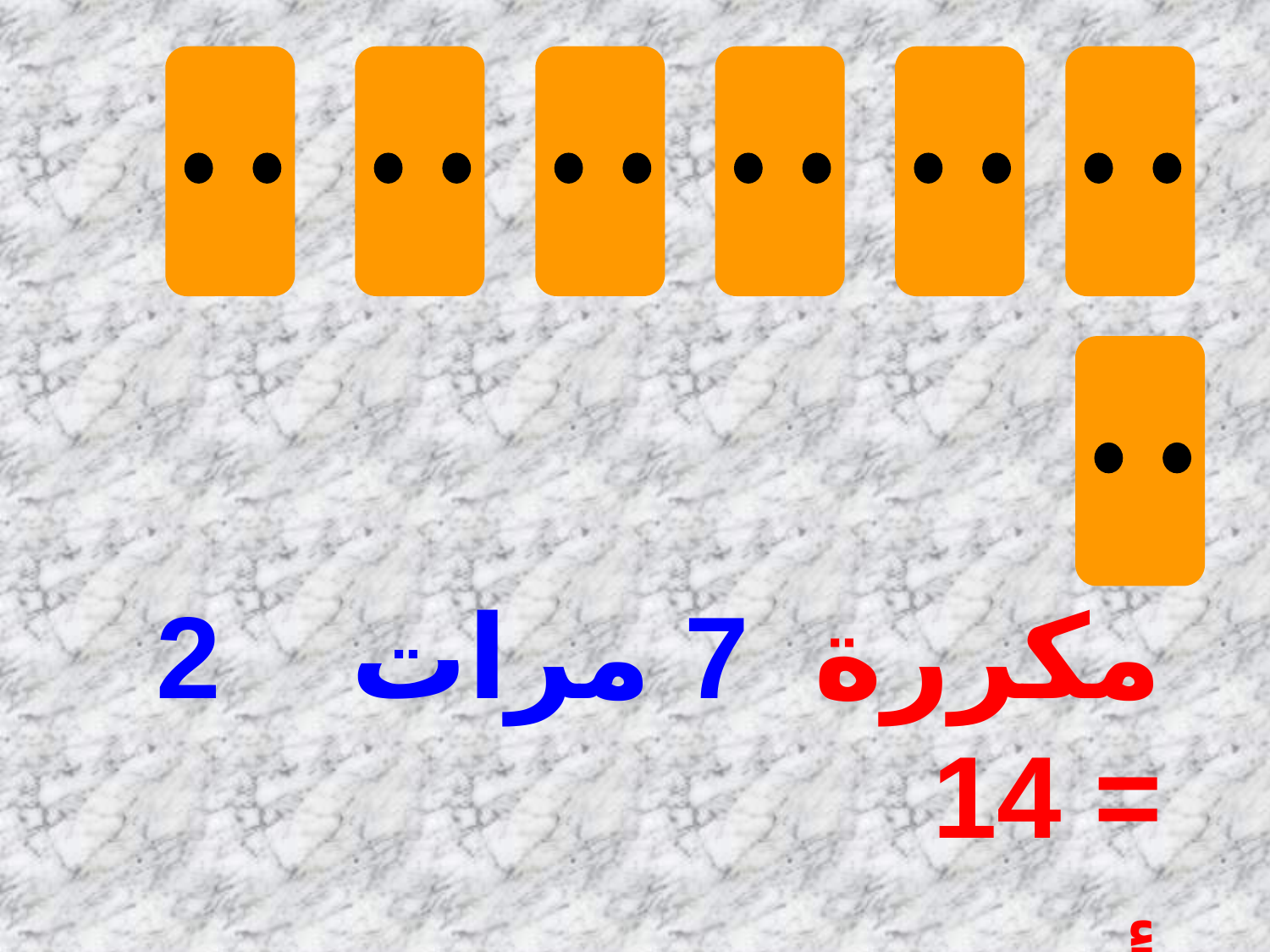

2 مكررة  7 مرات    = 14
أي : 2    ×  7       = 14